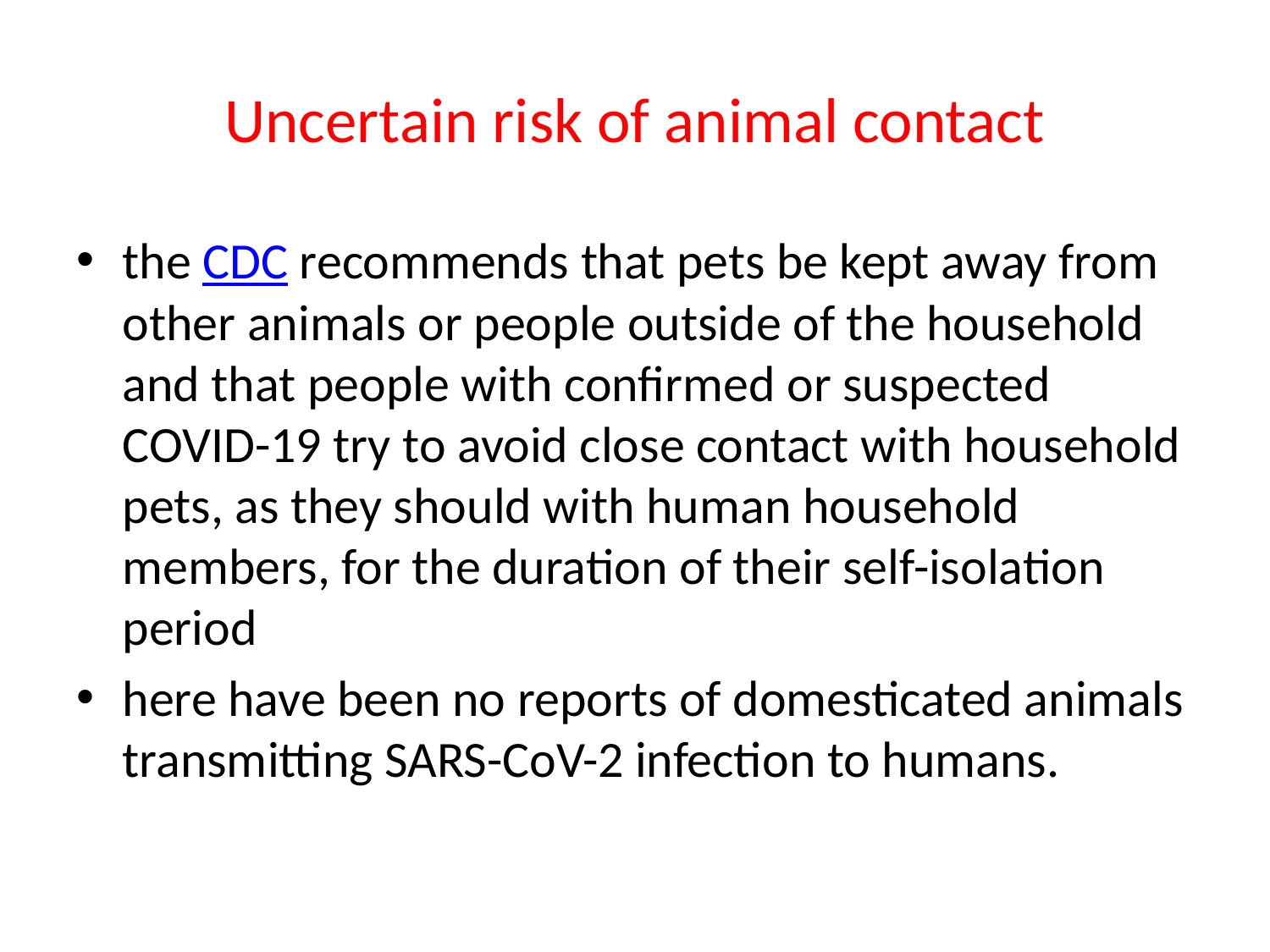

# Uncertain risk of animal contact
the CDC recommends that pets be kept away from other animals or people outside of the household and that people with confirmed or suspected COVID-19 try to avoid close contact with household pets, as they should with human household members, for the duration of their self-isolation period
here have been no reports of domesticated animals transmitting SARS-CoV-2 infection to humans.